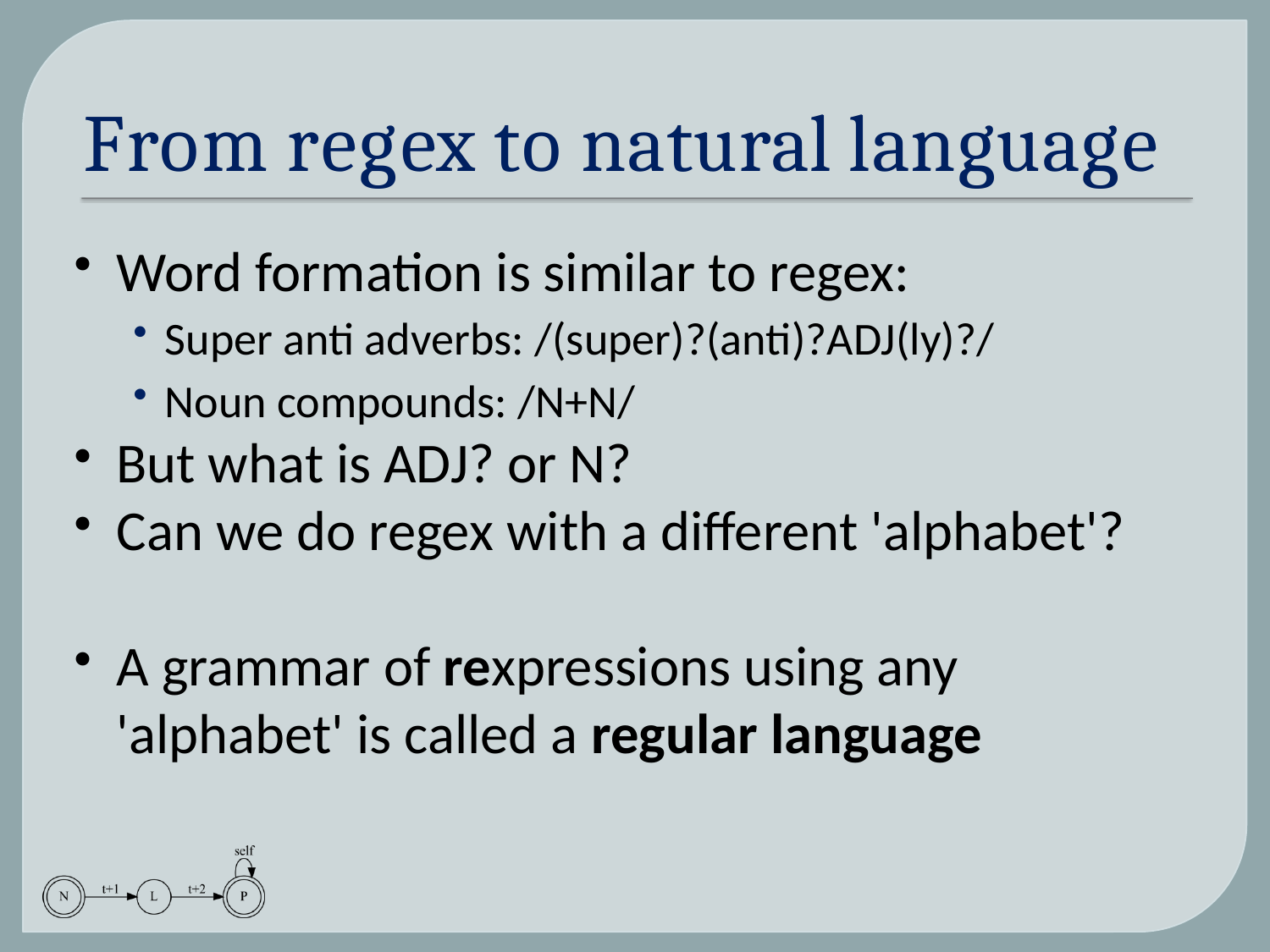

# From regex to natural language
Word formation is similar to regex:
Super anti adverbs: /(super)?(anti)?ADJ(ly)?/
Noun compounds: /N+N/
But what is ADJ? or N?
Can we do regex with a different 'alphabet'?

A grammar of rexpressions using any 'alphabet' is called a regular language